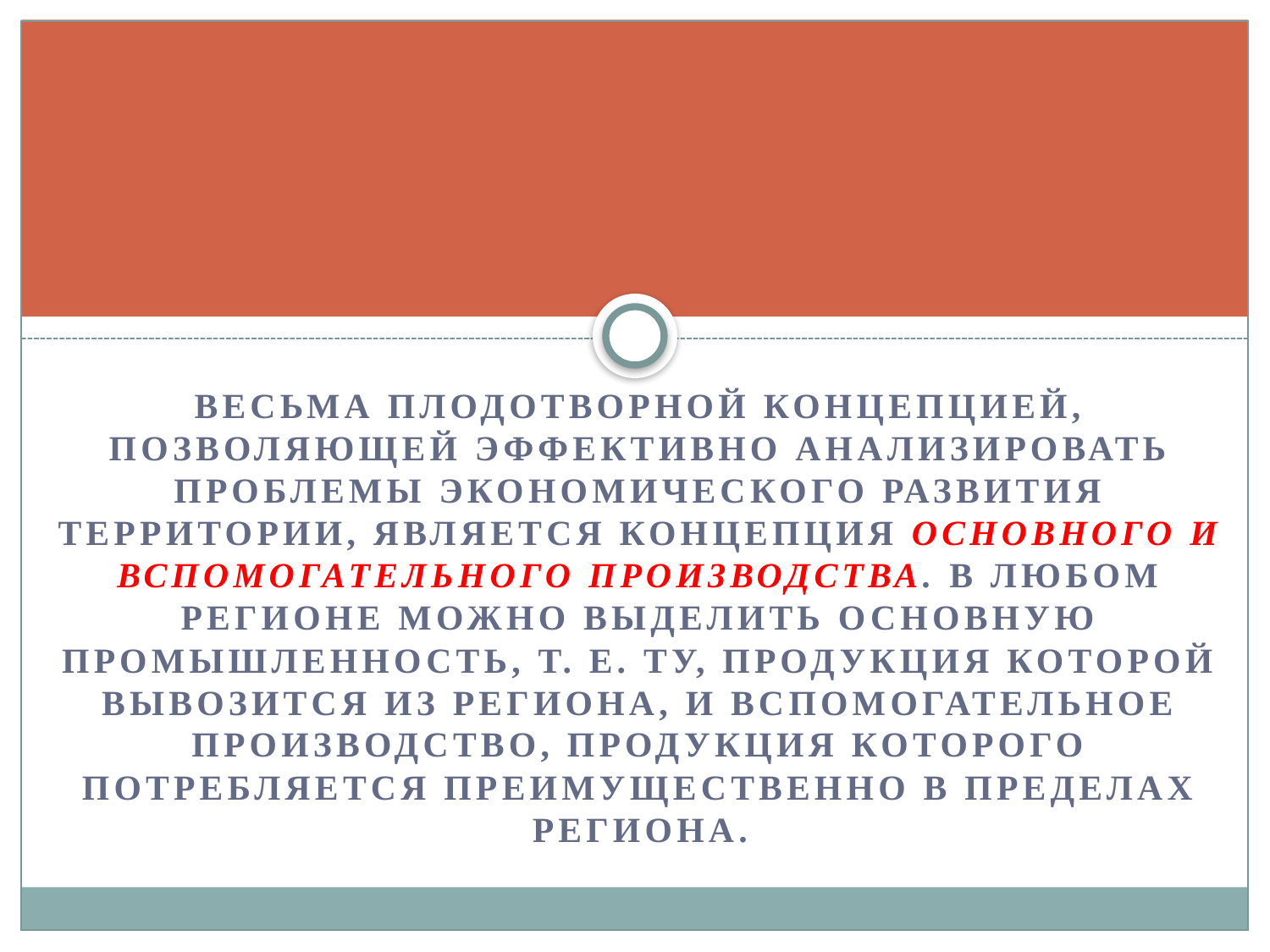

Весьма плодотворной концепцией, позволяющей эффективно анализировать проблемы экономического развития территории, является концепция основного и вспомогательного производства. В любом регионе можно выделить основную промышленность, т. е. ту, продукция которой вывозится из региона, и вспомогательное производство, продукция которого потребляется преимущественно в пределах региона.